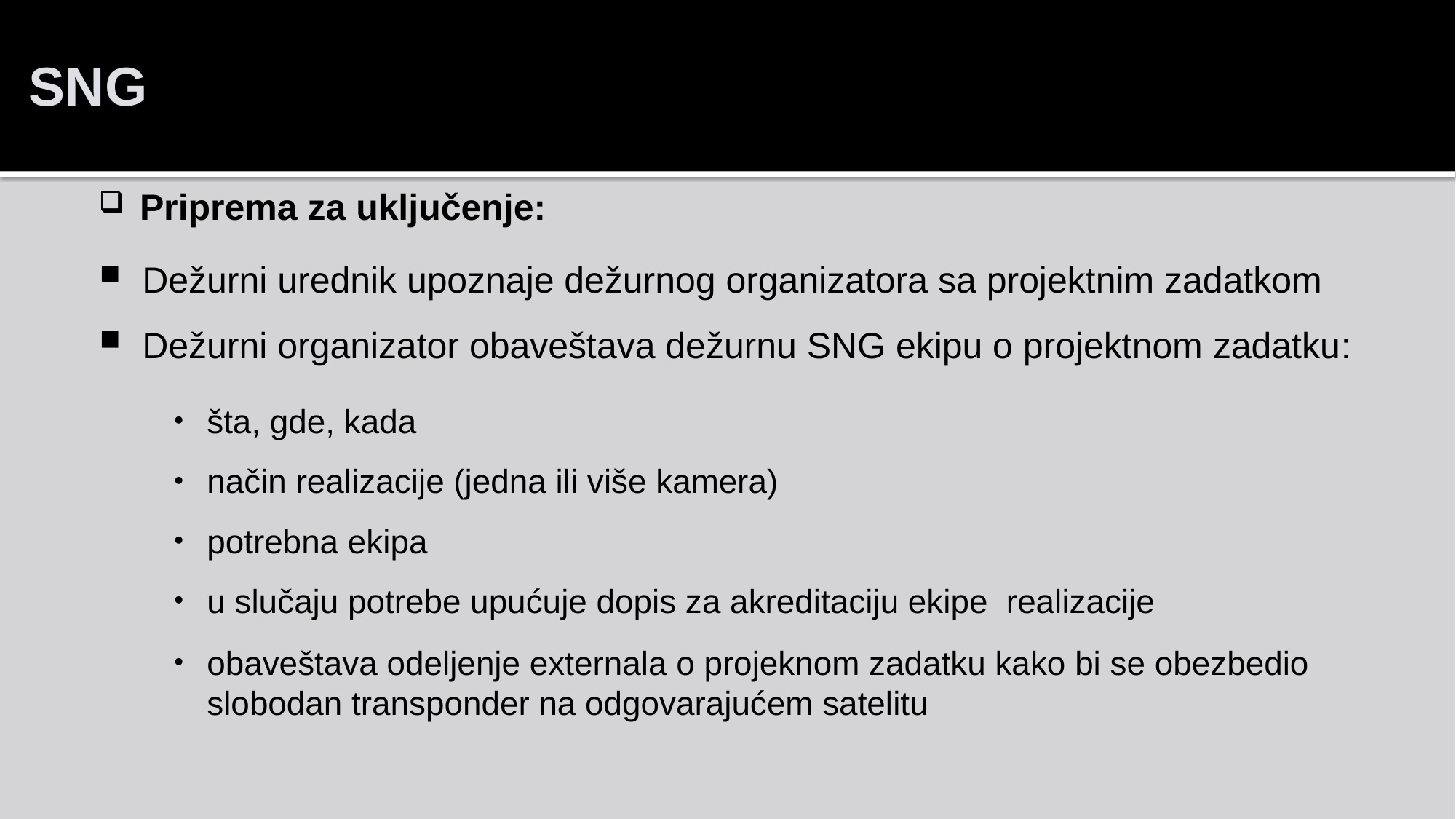

# SNG
Priprema za uključenje:

Dežurni urednik upoznaje dežurnog organizatora sa projektnim zadatkom

Dežurni organizator obaveštava dežurnu SNG ekipu o projektnom zadatku:

šta, gde, kada
način realizacije (jedna ili više kamera)
potrebna ekipa
u slučaju potrebe upućuje dopis za akreditaciju ekipe  realizacije

obaveštava odeljenje externala o projeknom zadatku kako bi se obezbedio  slobodan transponder na odgovarajućem satelitu